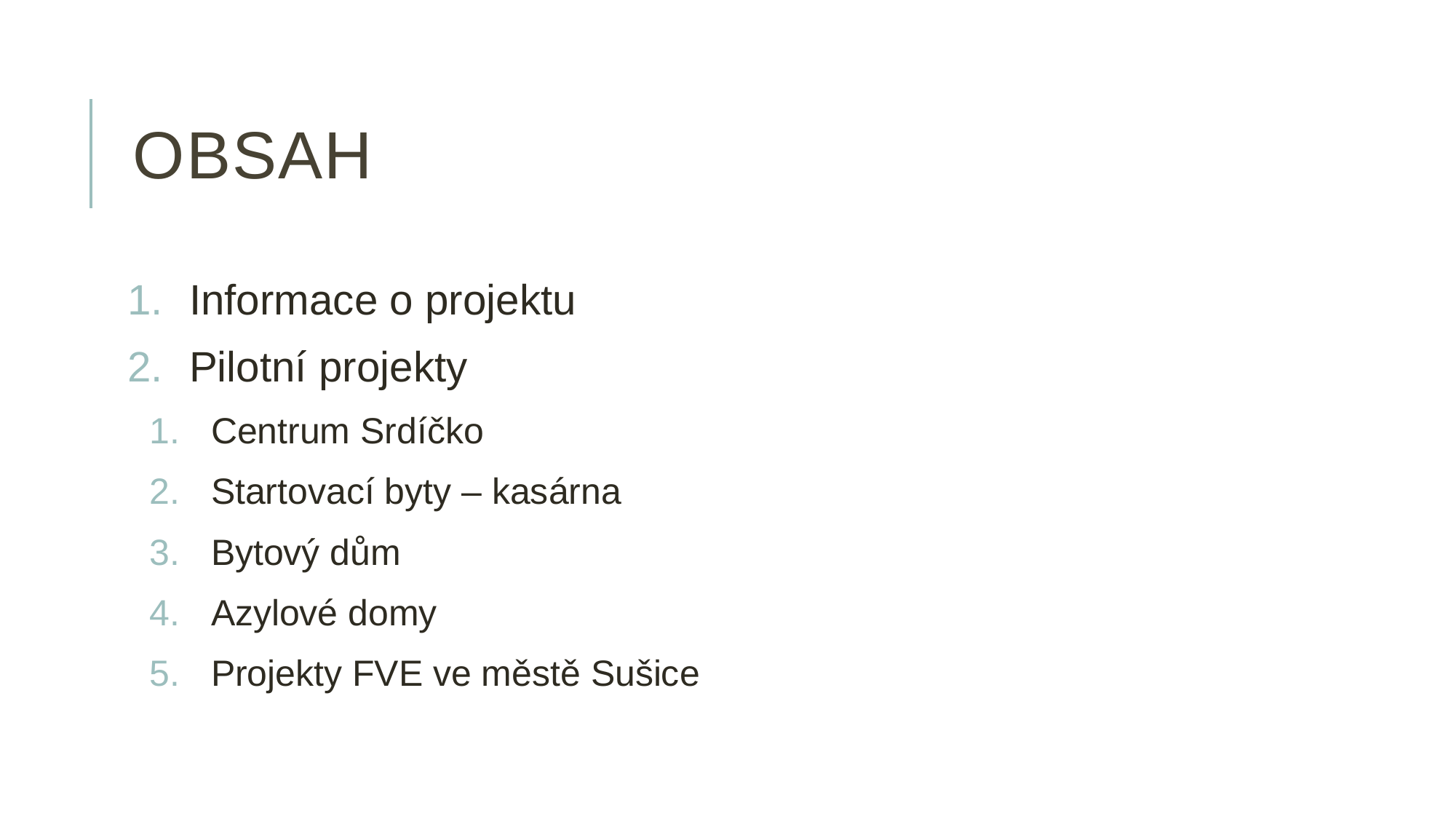

# OBSAH
Informace o projektu
Pilotní projekty
Centrum Srdíčko
Startovací byty – kasárna
Bytový dům
Azylové domy
Projekty FVE ve městě Sušice